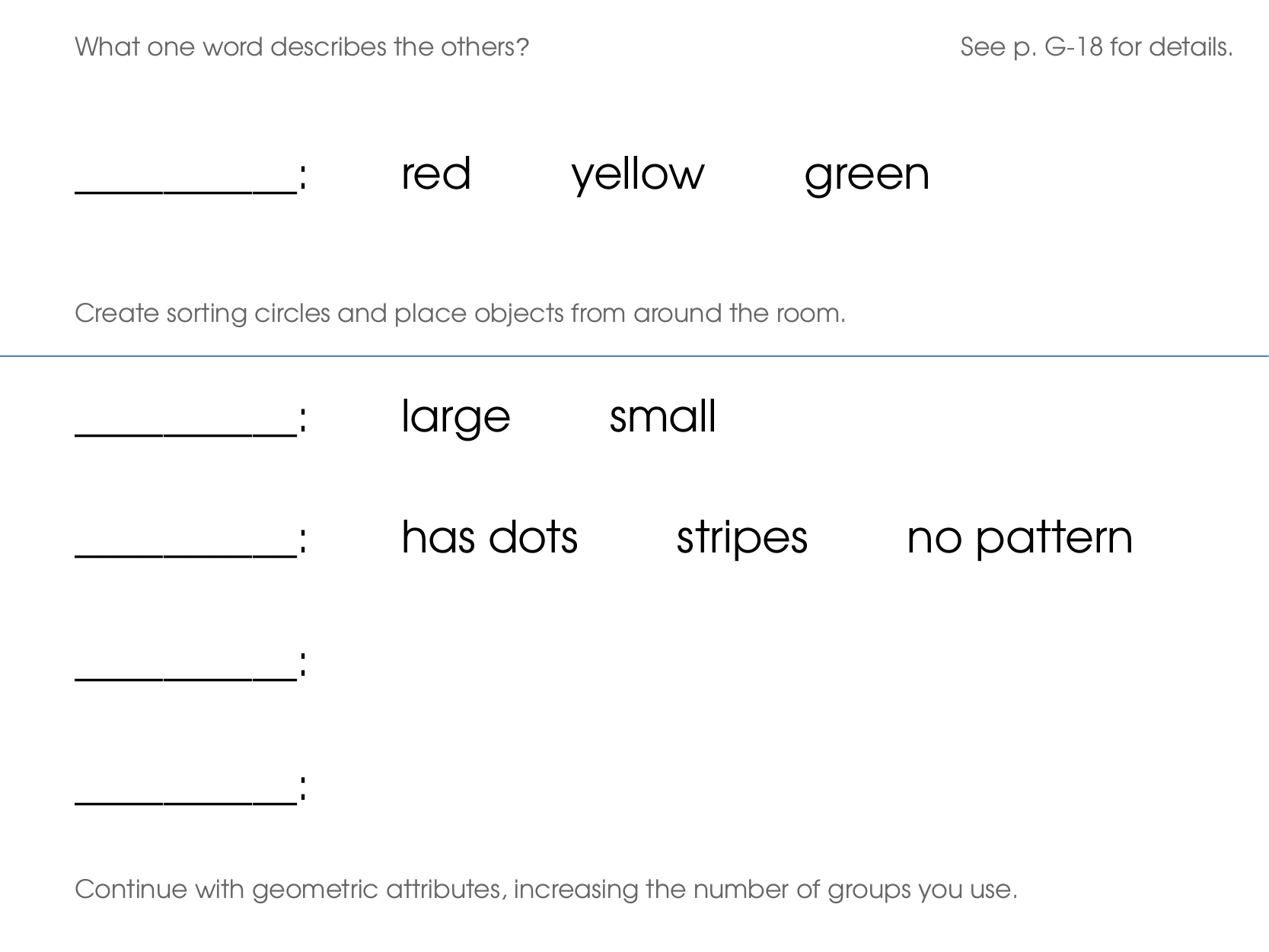

What one word describes the others?
See p. G-18 for details.
__________:
red        yellow        green
Create sorting circles and place objects from around the room.
__________:
large        small
__________:
has dots        stripes        no pattern
__________:
__________:
Continue with geometric attributes, increasing the number of groups you use.